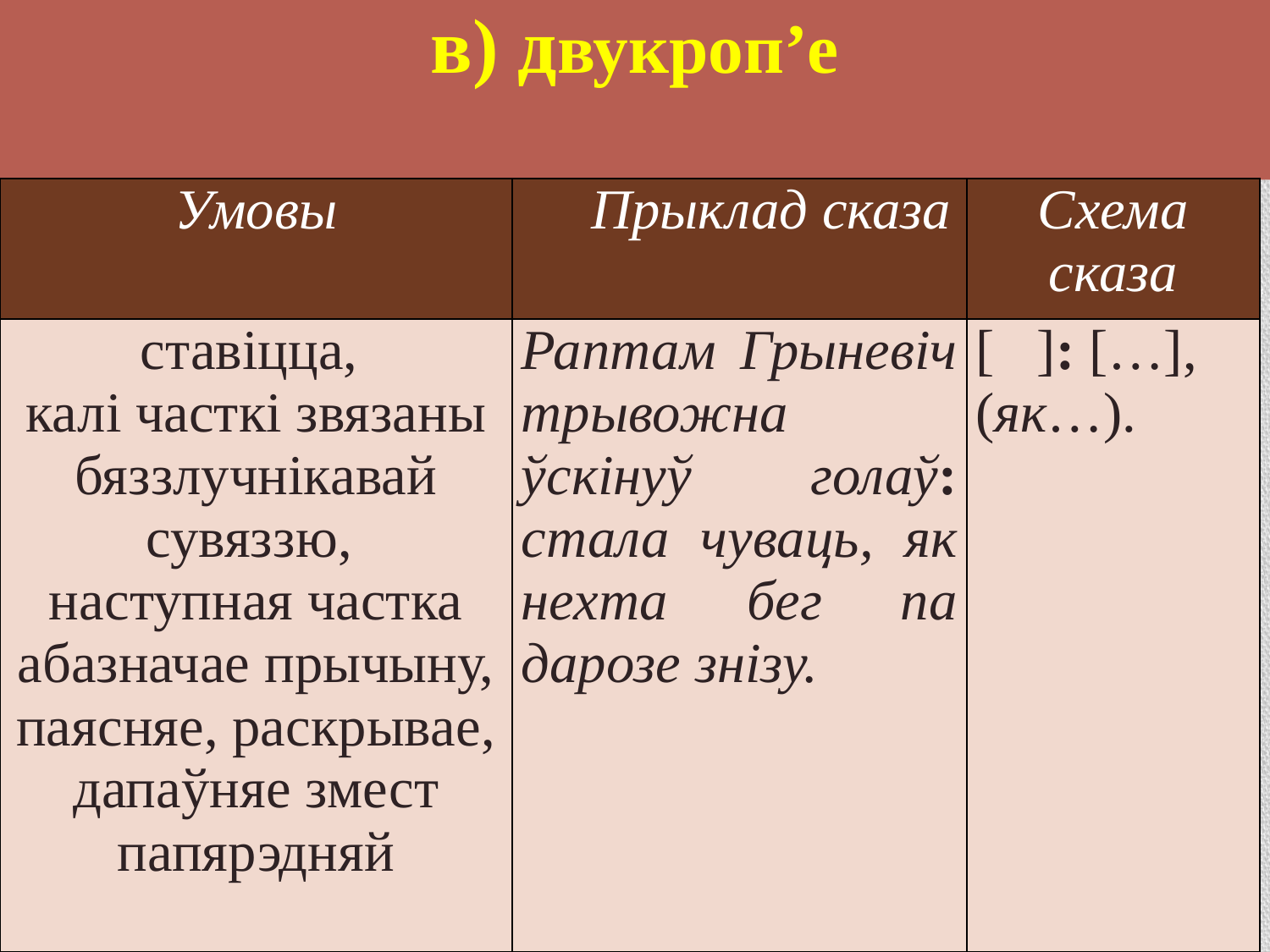

# в) двукроп’е
| Умовы | Прыклад сказа | Схема сказа |
| --- | --- | --- |
| ставіцца, калі часткі звязаны бяззлучнікавай сувяззю, наступная частка абазначае прычыну, паясняе, раскрывае, дапаўняе змест папярэдняй | Раптам Грыневіч трывожна ўскінуў голаў: стала чуваць, як нехта бег па дарозе знізу. | [ ]: […], (як…). |